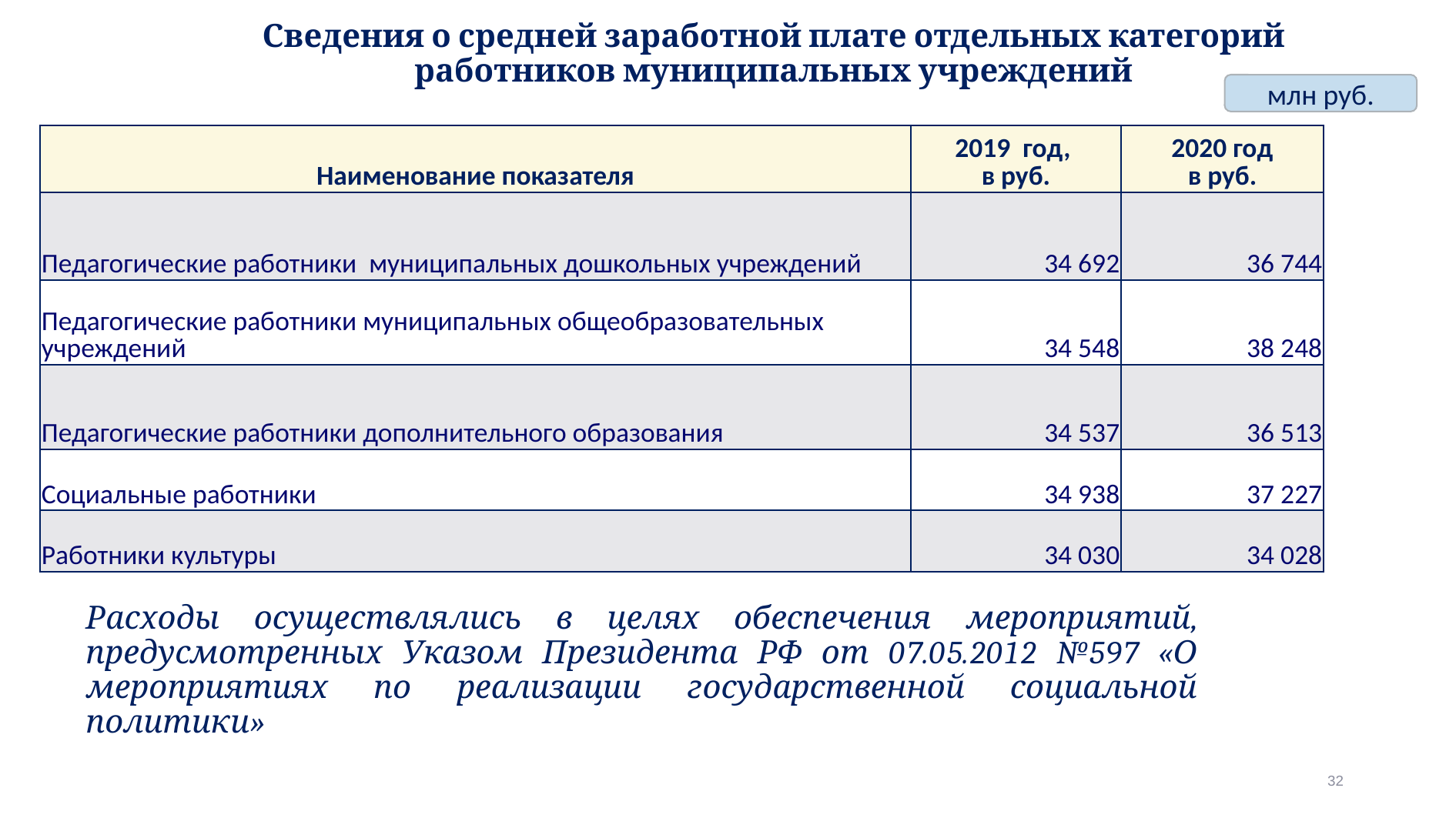

# Сведения о средней заработной плате отдельных категорий работников муниципальных учреждений
млн руб.
| Наименование показателя | 2019 год, в руб. | 2020 год в руб. |
| --- | --- | --- |
| Педагогические работники муниципальных дошкольных учреждений | 34 692 | 36 744 |
| Педагогические работники муниципальных общеобразовательных учреждений | 34 548 | 38 248 |
| Педагогические работники дополнительного образования | 34 537 | 36 513 |
| Социальные работники | 34 938 | 37 227 |
| Работники культуры | 34 030 | 34 028 |
Расходы осуществлялись в целях обеспечения мероприятий, предусмотренных Указом Президента РФ от 07.05.2012 №597 «О мероприятиях по реализации государственной социальной политики»
32